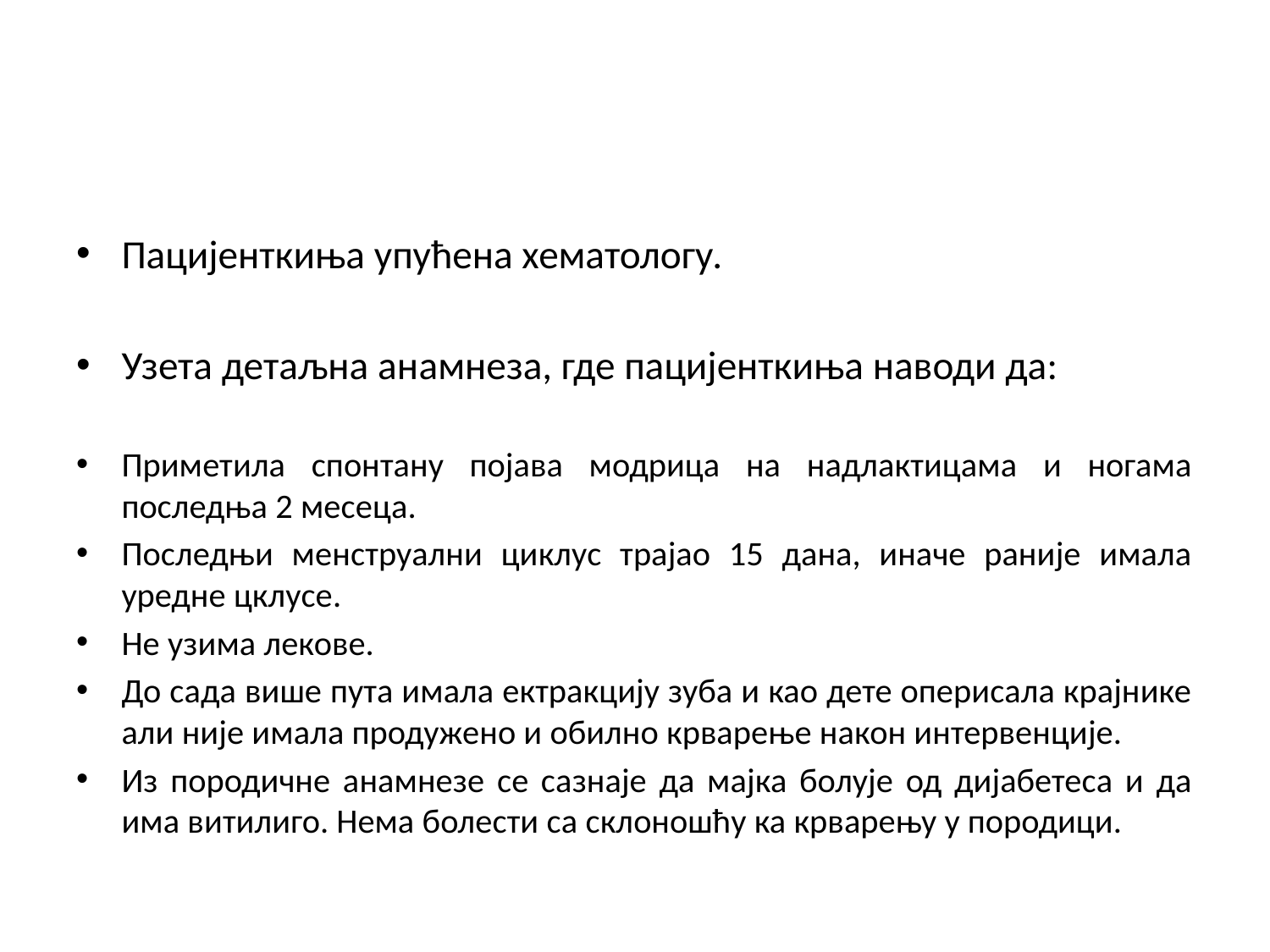

#
Пацијенткиња упућена хематологу.

Узета детаљна анaмнеза, где пацијенткиња наводи да:

Приметила спонтану појава модрица на надлактицама и ногама последња 2 месеца.
Последњи менструални циклус трајао 15 дана, иначе раније имала уредне цклусе.
Не узима лекове.
До сада више пута имала ектракцију зуба и као дете оперисала крајнике али није имала продужено и обилно крварење након интервенције.
Из породичне анамнезе се сазнаје да мајка болује од дијабетеса и да има витилиго. Нема болести са склоношћу ка крварењу у породици.